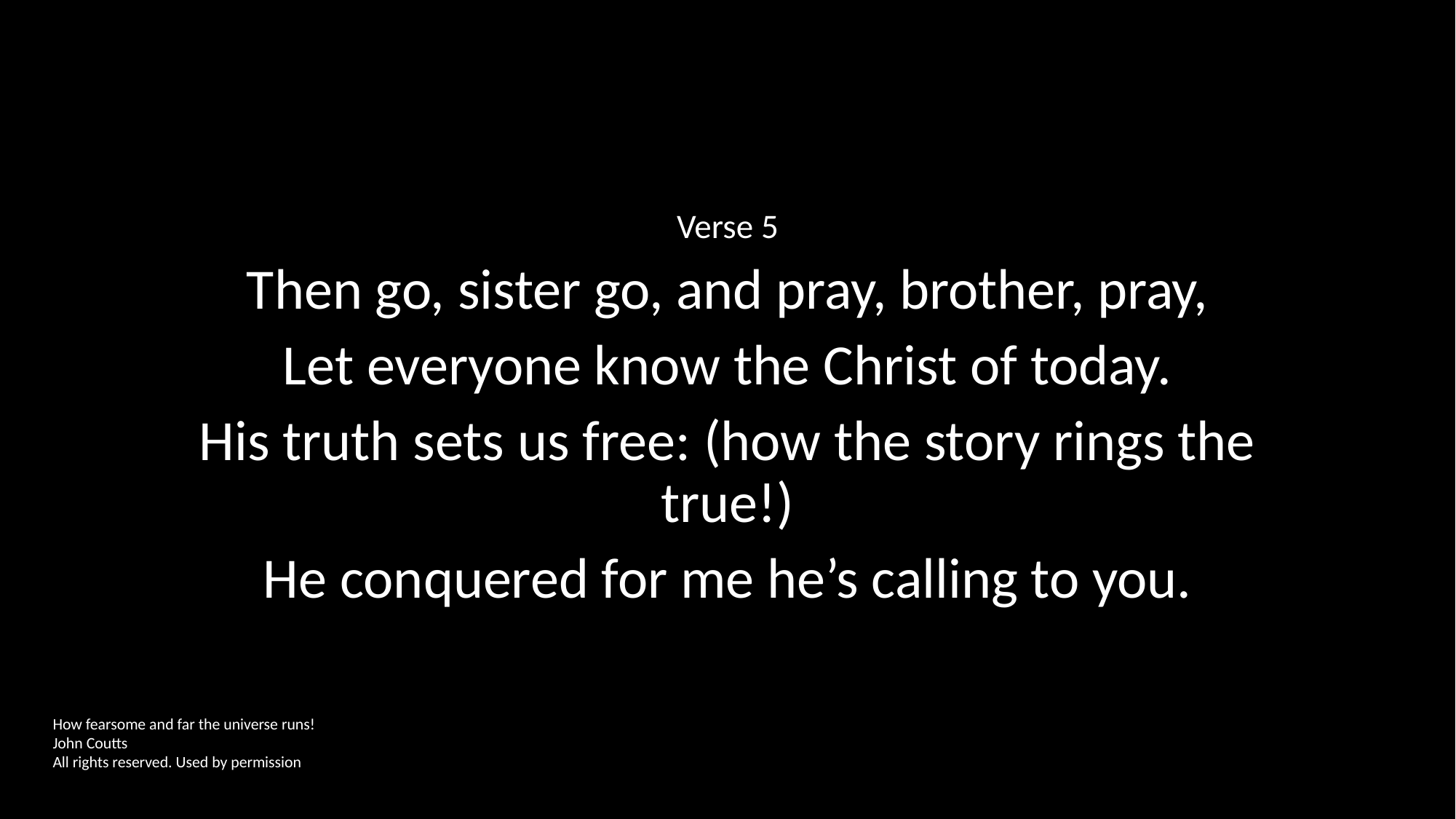

Verse 5
Then go, sister go, and pray, brother, pray,
Let everyone know the Christ of today.
His truth sets us free: (how the story rings the true!)
He conquered for me he’s calling to you.
How fearsome and far the universe runs!
John Coutts
All rights reserved. Used by permission